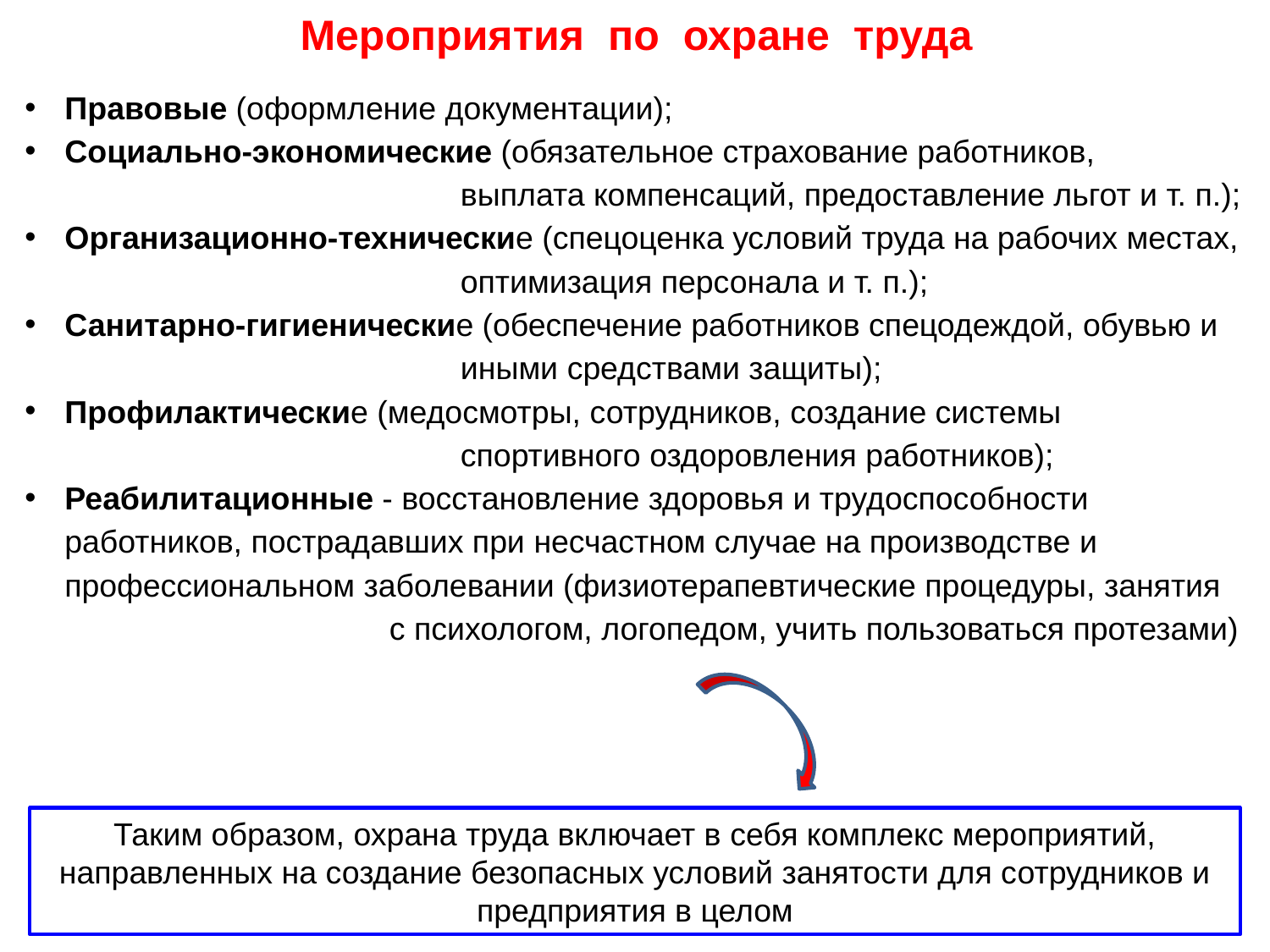

# Мероприятия  по  охране  труда
Правовые (оформление документации);
Социально-экономические (обязательное страхование работников,
                                                 выплата компенсаций, предоставление льгот и т. п.);
Организационно-технические (спецоценка условий труда на рабочих местах,
                                                 оптимизация персонала и т. п.);
Санитарно-гигиенические (обеспечение работников спецодеждой, обувью и
                                                 иными средствами защиты);
Профилактические (медосмотры, сотрудников, создание системы
                                                 спортивного оздоровления работников);
Реабилитационные - восстановление здоровья и трудоспособности работников, пострадавших при несчастном случае на производстве и профессиональном заболевании (физиотерапевтические процедуры, занятия
                                         с психологом, логопедом, учить пользоваться протезами)

Таким образом, охрана труда включает в себя комплекс мероприятий, направленных на создание безопасных условий занятости для сотрудников и предприятия в целом